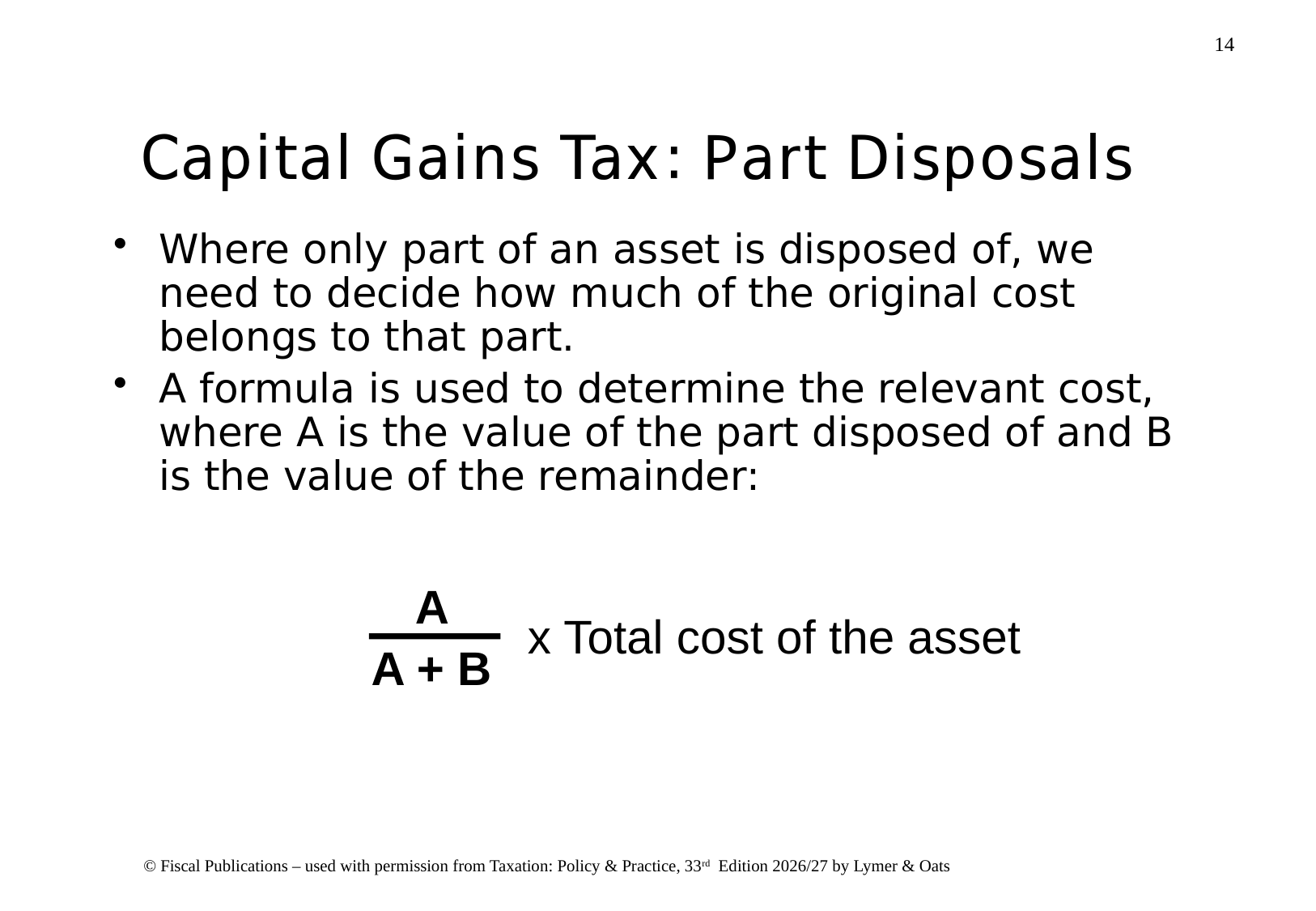

Capital Gains Tax: Part Disposals
Where only part of an asset is disposed of, we need to decide how much of the original cost belongs to that part.
A formula is used to determine the relevant cost, where A is the value of the part disposed of and B is the value of the remainder:
A
x Total cost of the asset
A + B